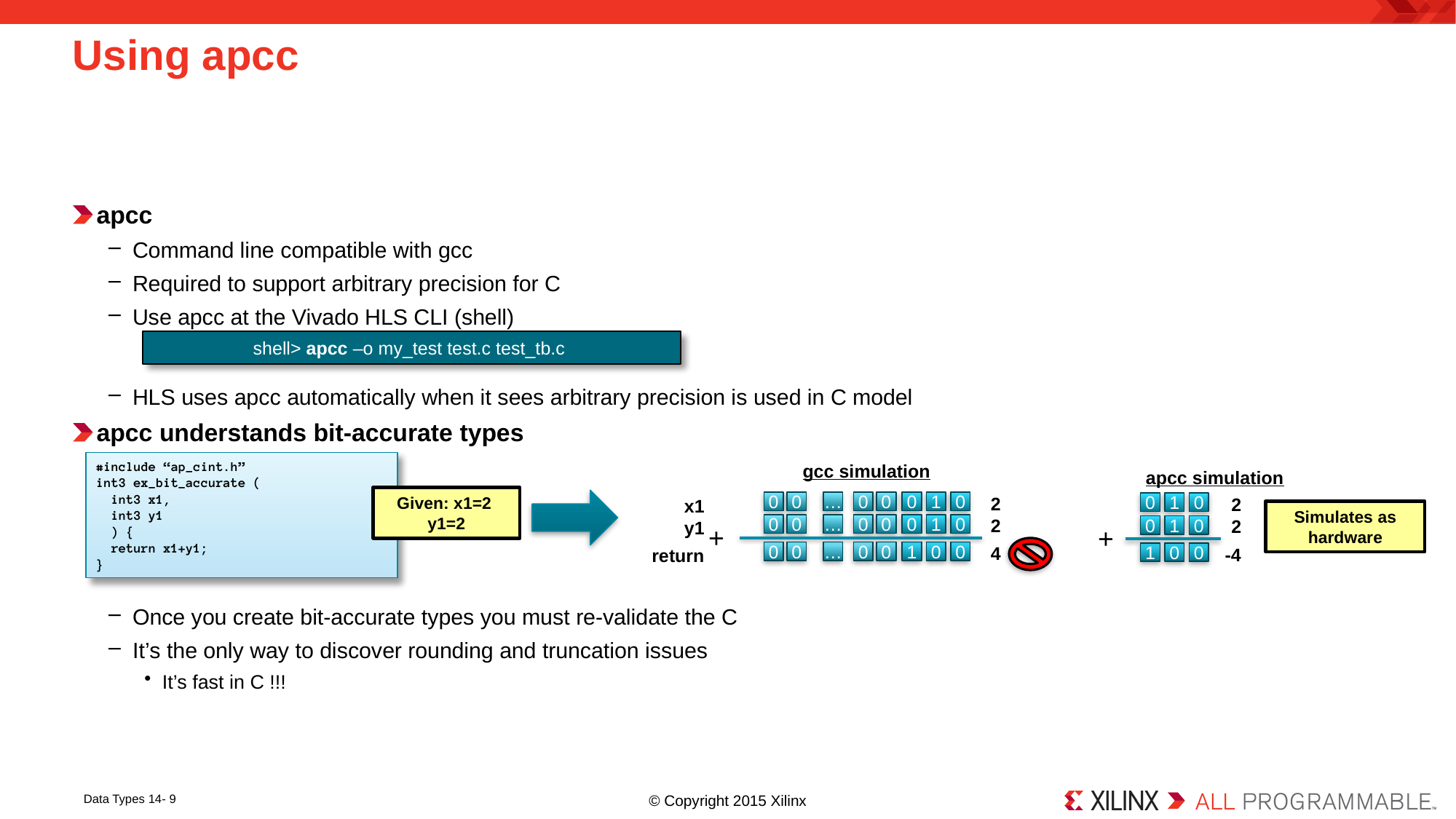

# Using apcc
apcc
Command line compatible with gcc
Required to support arbitrary precision for C
Use apcc at the Vivado HLS CLI (shell)

HLS uses apcc automatically when it sees arbitrary precision is used in C model
apcc understands bit-accurate types

Once you create bit-accurate types you must re-validate the C
It’s the only way to discover rounding and truncation issues
It’s fast in C !!!
shell> apcc –o my_test test.c test_tb.c
#include “ap_cint.h”
int3 ex_bit_accurate (
  int3 x1,
  int3 y1
  ) {
  return x1+y1;
}
gcc simulation
apcc simulation
2
2
Given: x1=2
y1=2
2
2
x1
y1

0
0
…
0
0
0
1
0
0
0
…
0
0
0
1
0
+
0
0
…
0
0
1
0
0
0
1
0
Simulates as hardware
0
1
0
+
4
-4

return
1
0
0
Data Types 14- 9
© Copyright 2015 Xilinx